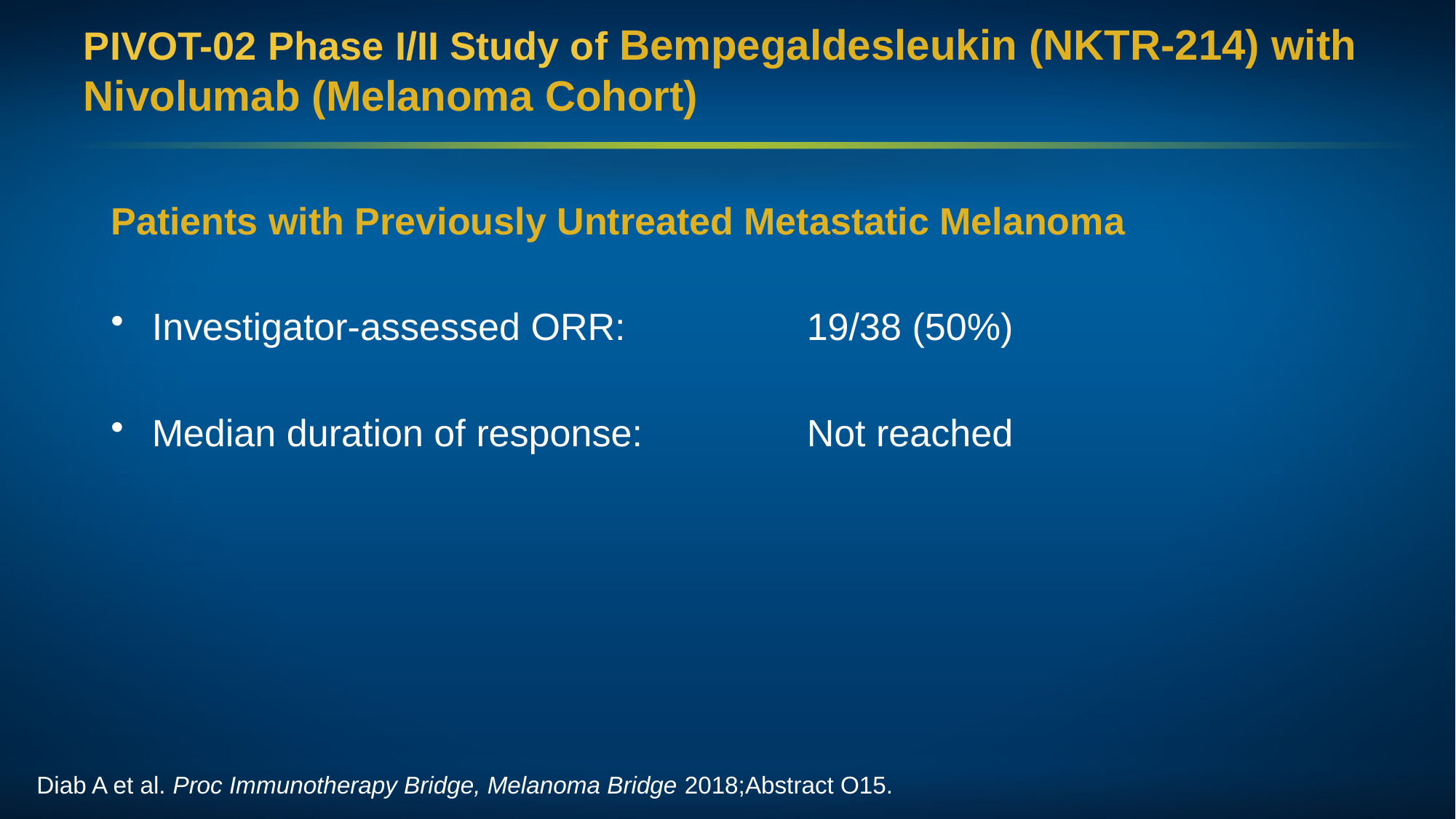

# PIVOT-02 Phase I/II Study of Bempegaldesleukin (NKTR-214) with Nivolumab (Melanoma Cohort)
Patients with Previously Untreated Metastatic Melanoma

Investigator-assessed ORR:		19/38 (50%)

Median duration of response:		Not reached
Diab A et al. Proc Immunotherapy Bridge, Melanoma Bridge 2018;Abstract O15.